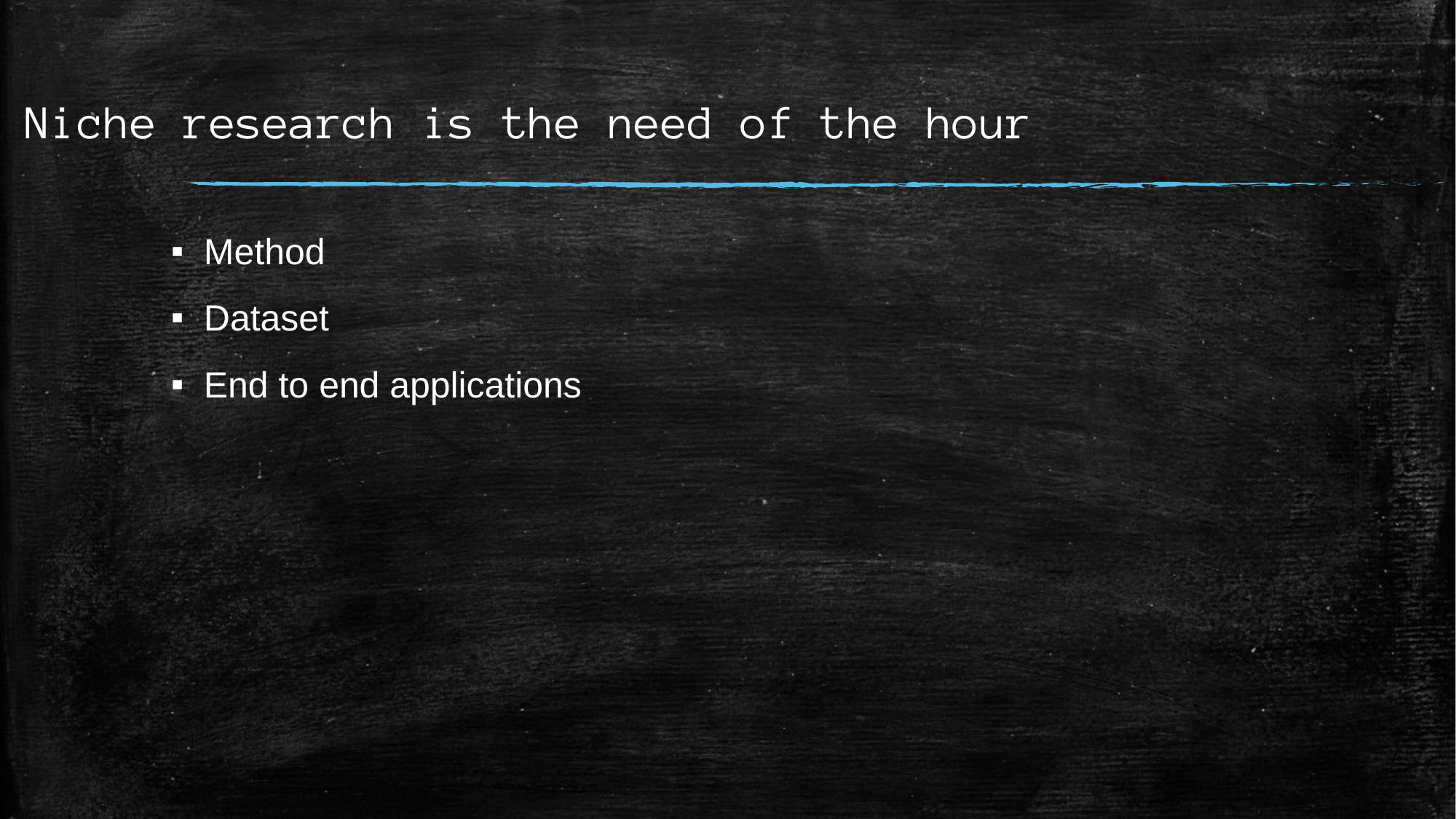

# Niche research is the need of the hour
Method
Dataset
End to end applications